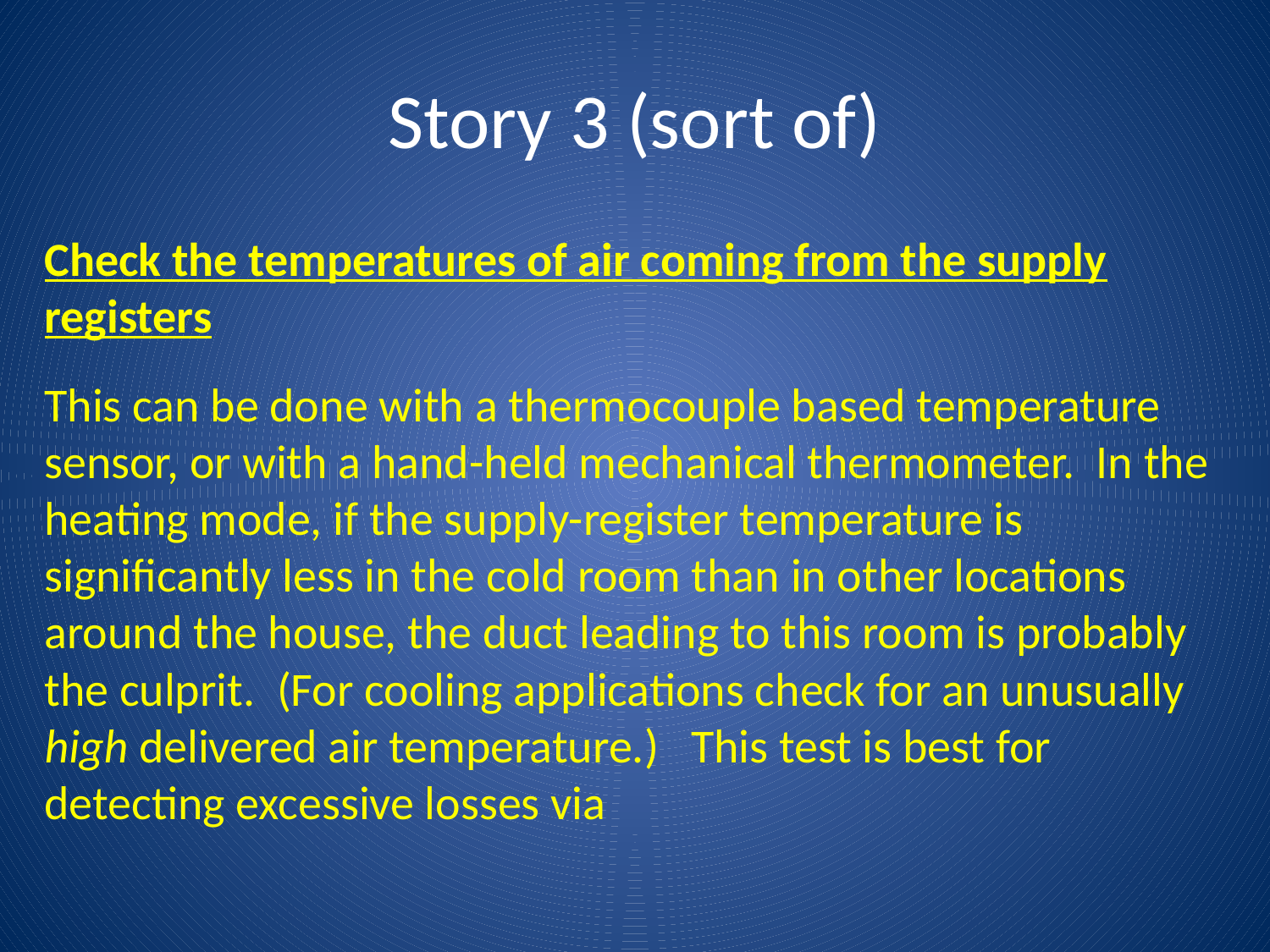

# Story 3 (sort of)
Check the temperatures of air coming from the supply registers

This can be done with a thermocouple based temperature sensor, or with a hand-held mechanical thermometer.  In the heating mode, if the supply-register temperature is significantly less in the cold room than in other locations around the house, the duct leading to this room is probably the culprit.  (For cooling applications check for an unusually high delivered air temperature.)   This test is best for detecting excessive losses via